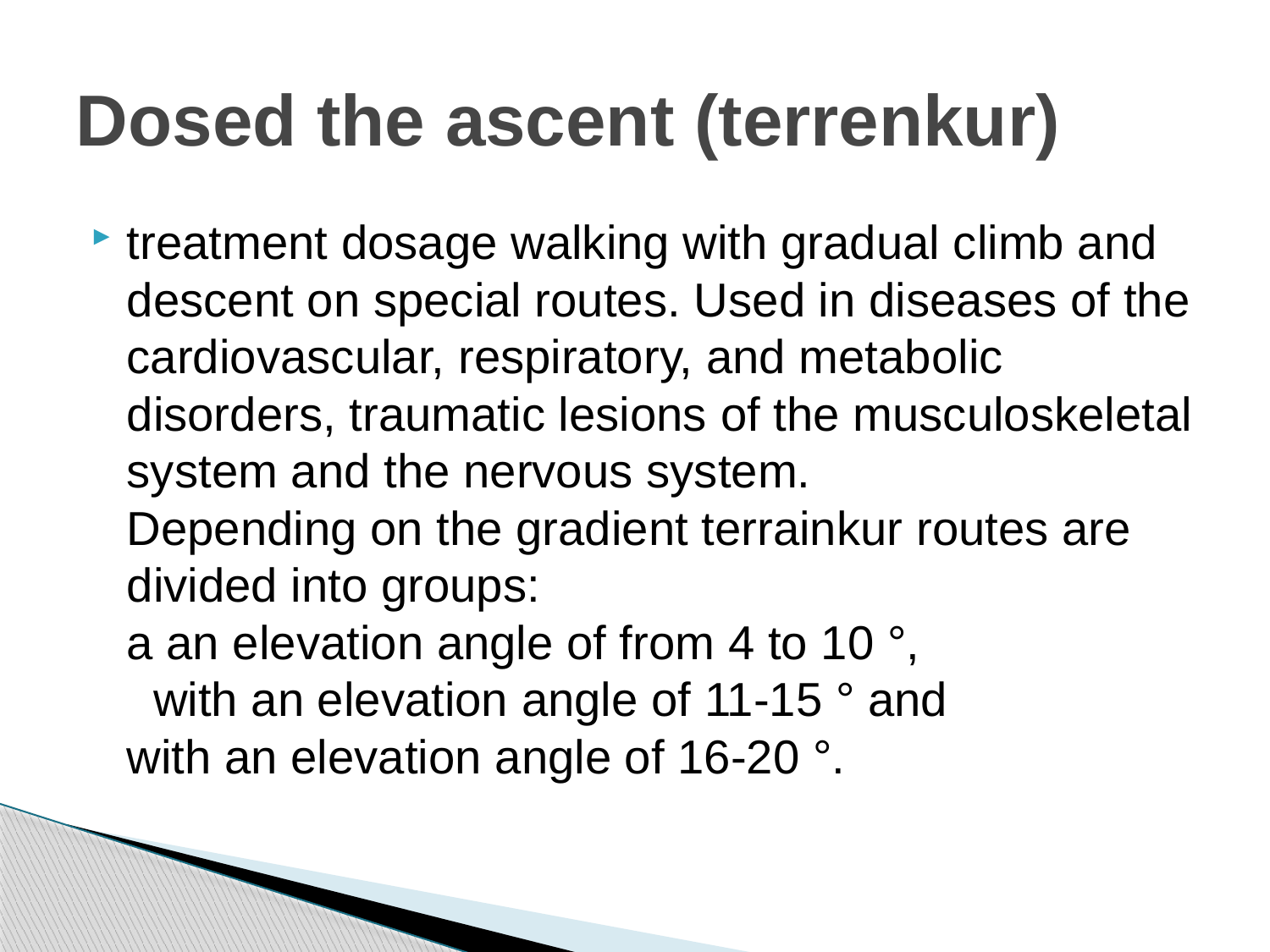

# Dosed the ascent (terrenkur)
treatment dosage walking with gradual climb and descent on special routes. Used in diseases of the cardiovascular, respiratory, and metabolic disorders, traumatic lesions of the musculoskeletal system and the nervous system.
Depending on the gradient terrainkur routes are divided into groups:
a an elevation angle of from 4 to 10 °,
  with an elevation angle of 11-15 ° and
with an elevation angle of 16-20 °.